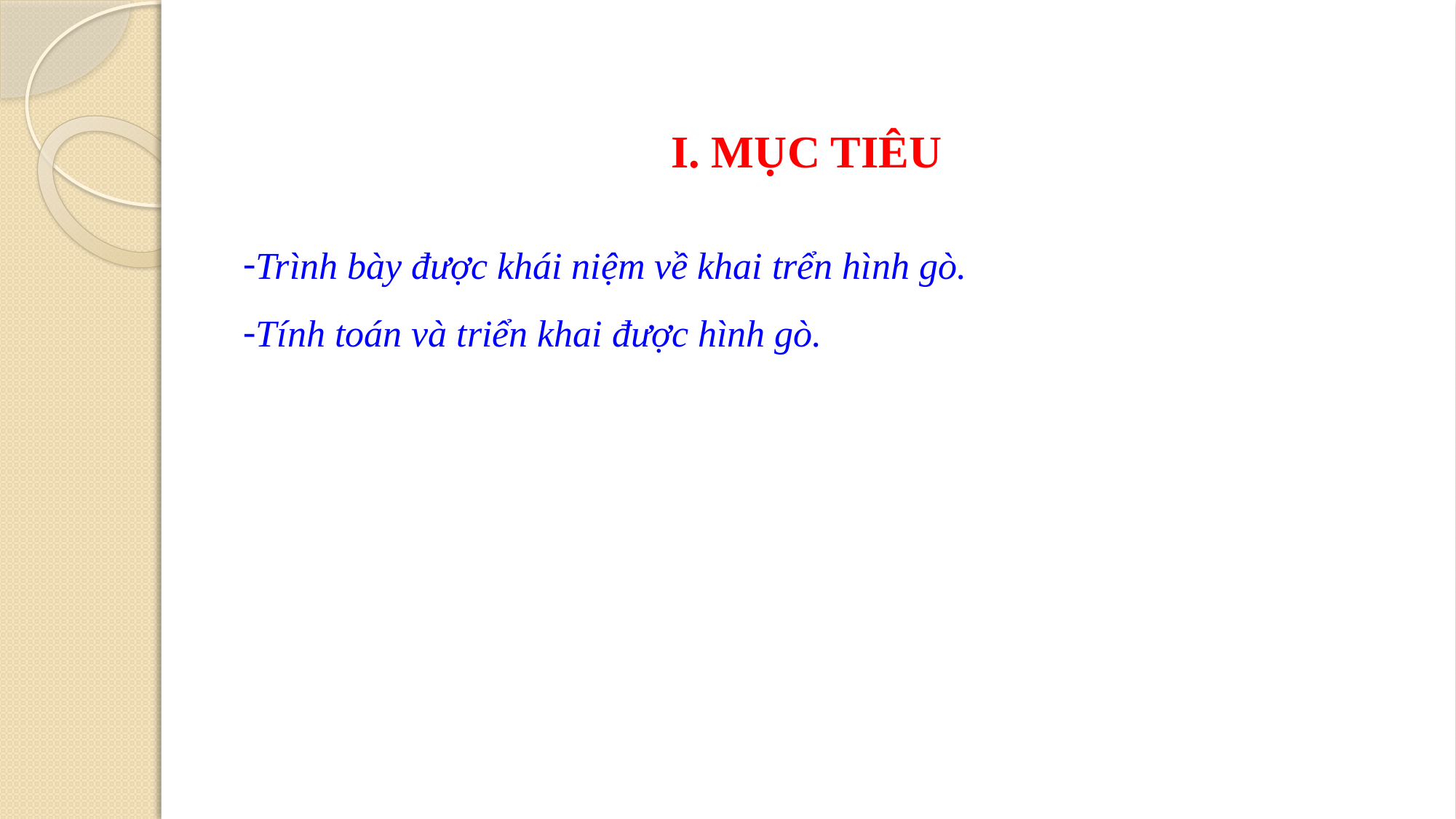

I. MỤC TIÊU
Trình bày được khái niệm về khai trển hình gò.
Tính toán và triển khai được hình gò.